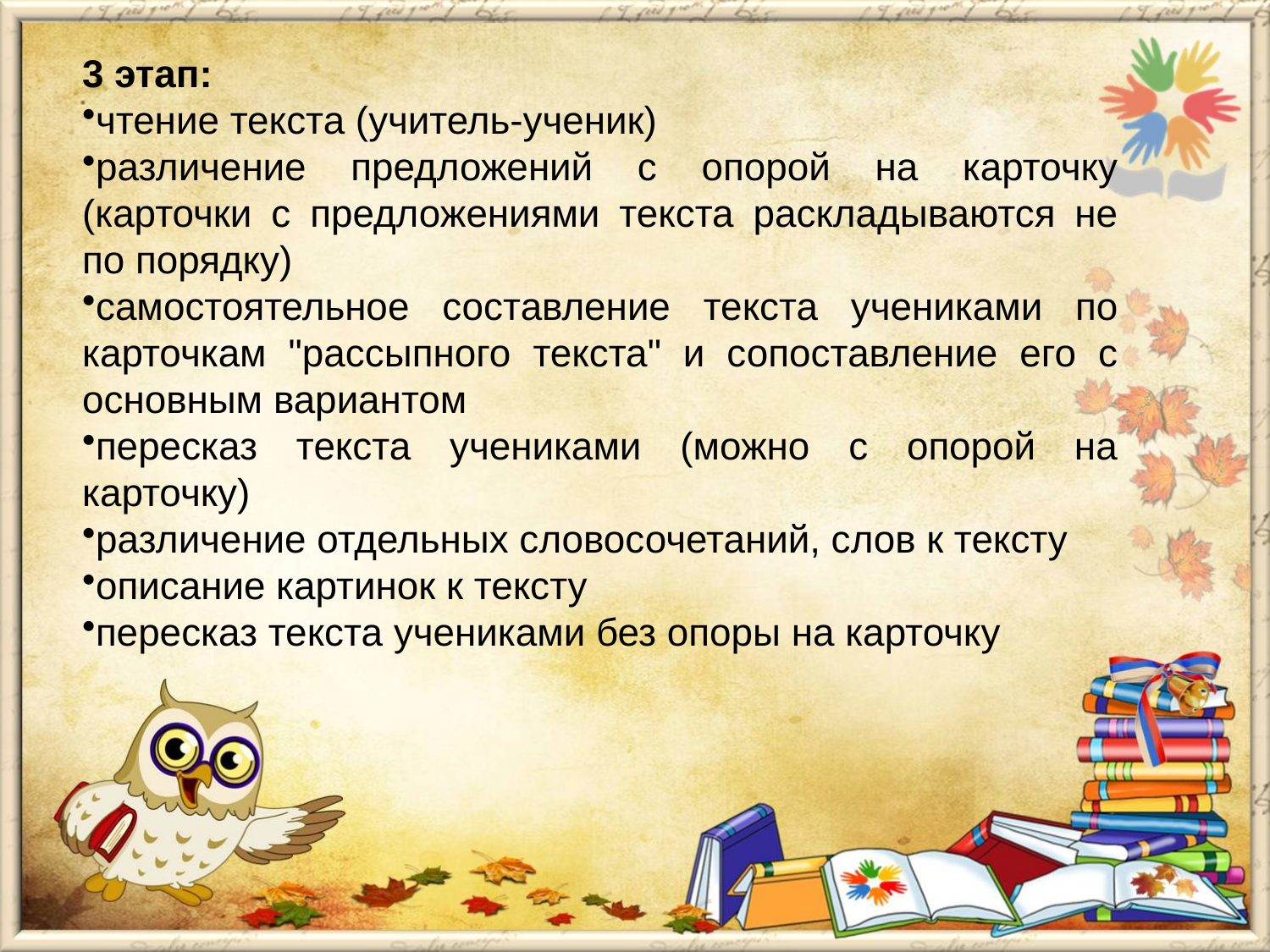

3 этап:
чтение текста (учитель-ученик)
различение предложений с опорой на карточку (карточки с предложениями текста раскладываются не по порядку)
самостоятельное составление текста учениками по карточкам "рассыпного текста" и сопоставление его с основным вариантом
пересказ текста учениками (можно с опорой на карточку)
различение отдельных словосочетаний, слов к тексту
описание картинок к тексту
пересказ текста учениками без опоры на карточку